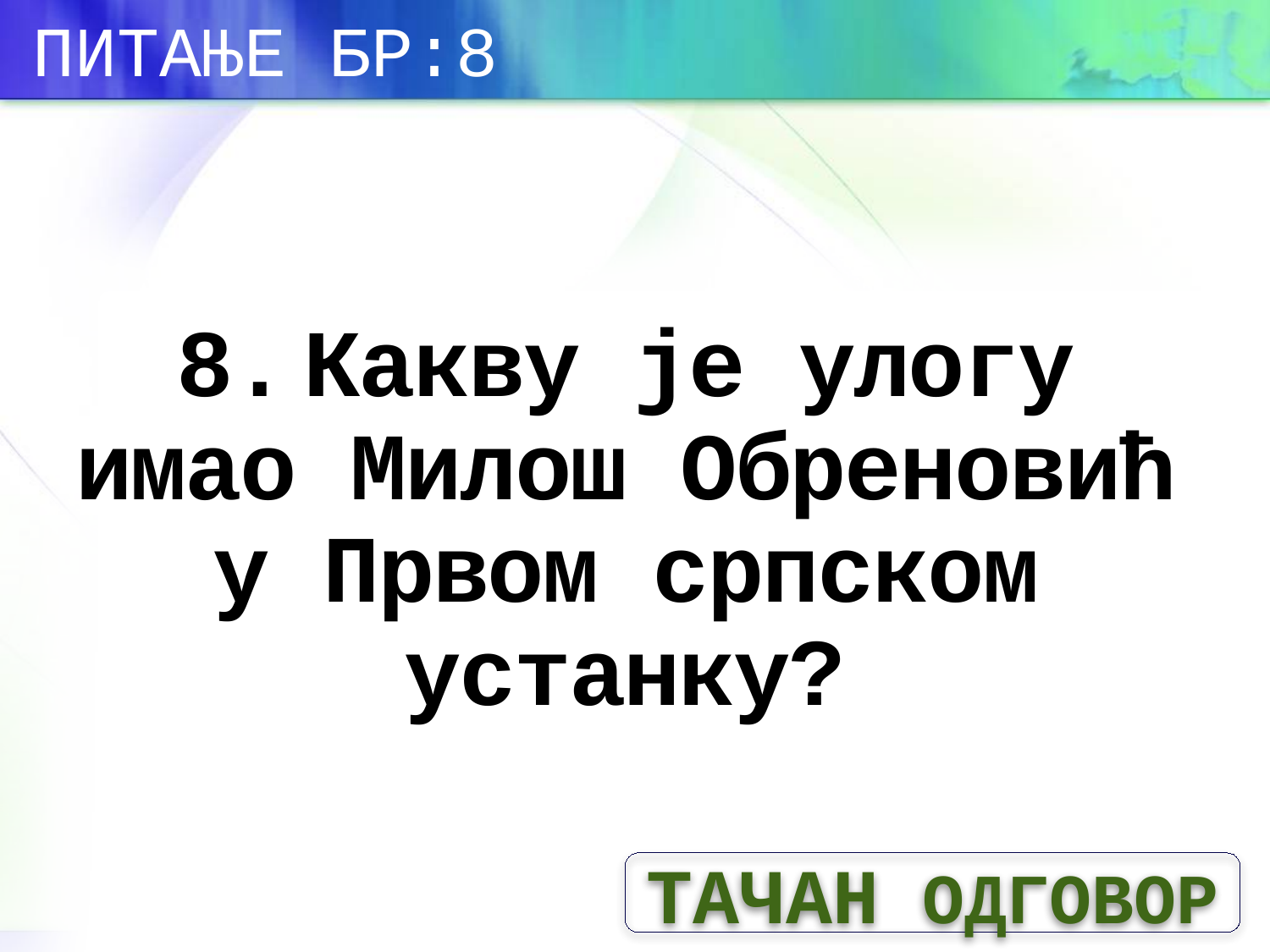

ПИТАЊЕ БР:8
# 8.	Какву је улогу имао Милош Обреновић у Првом српском устанку?
ТАЧАН ОДГОВОР